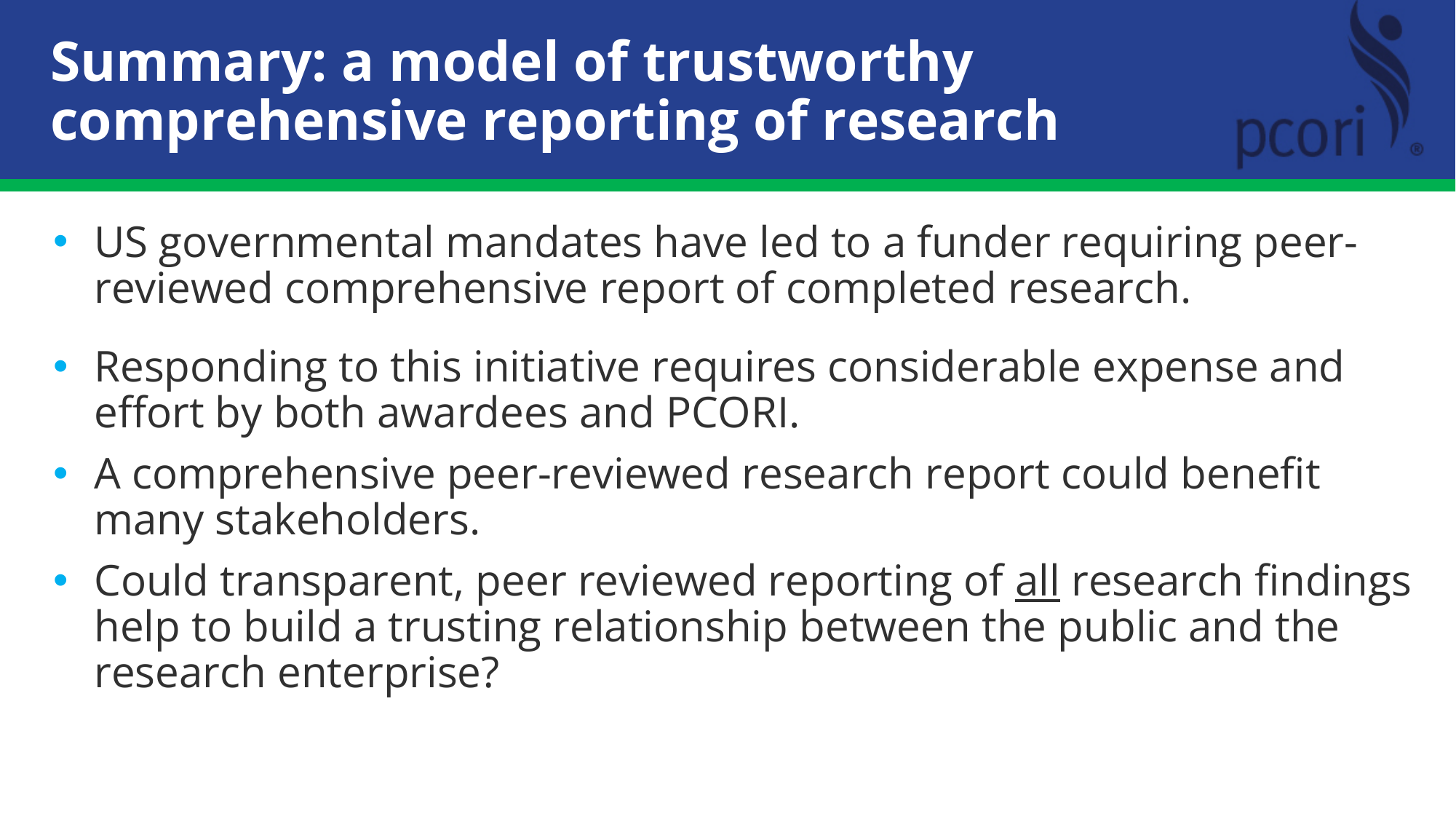

Summary: a model of trustworthy comprehensive reporting of research
US governmental mandates have led to a funder requiring peer-reviewed comprehensive report of completed research.
Responding to this initiative requires considerable expense and effort by both awardees and PCORI.
A comprehensive peer-reviewed research report could benefit many stakeholders.
Could transparent, peer reviewed reporting of all research findings help to build a trusting relationship between the public and the research enterprise?